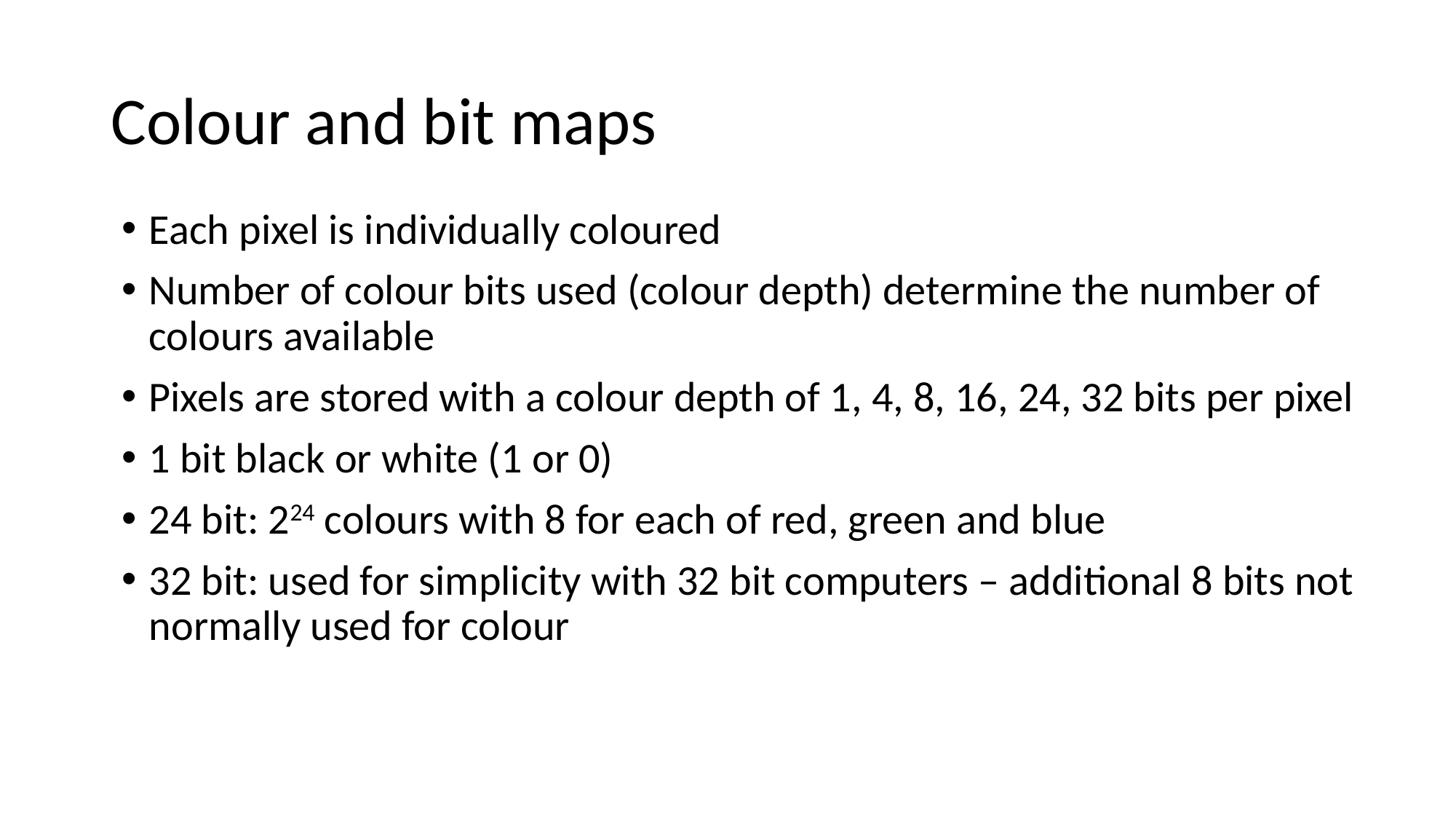

# Colour and bit maps
Each pixel is individually coloured
Number of colour bits used (colour depth) determine the number of colours available
Pixels are stored with a colour depth of 1, 4, 8, 16, 24, 32 bits per pixel
1 bit black or white (1 or 0)
24 bit: 224 colours with 8 for each of red, green and blue
32 bit: used for simplicity with 32 bit computers – additional 8 bits not normally used for colour